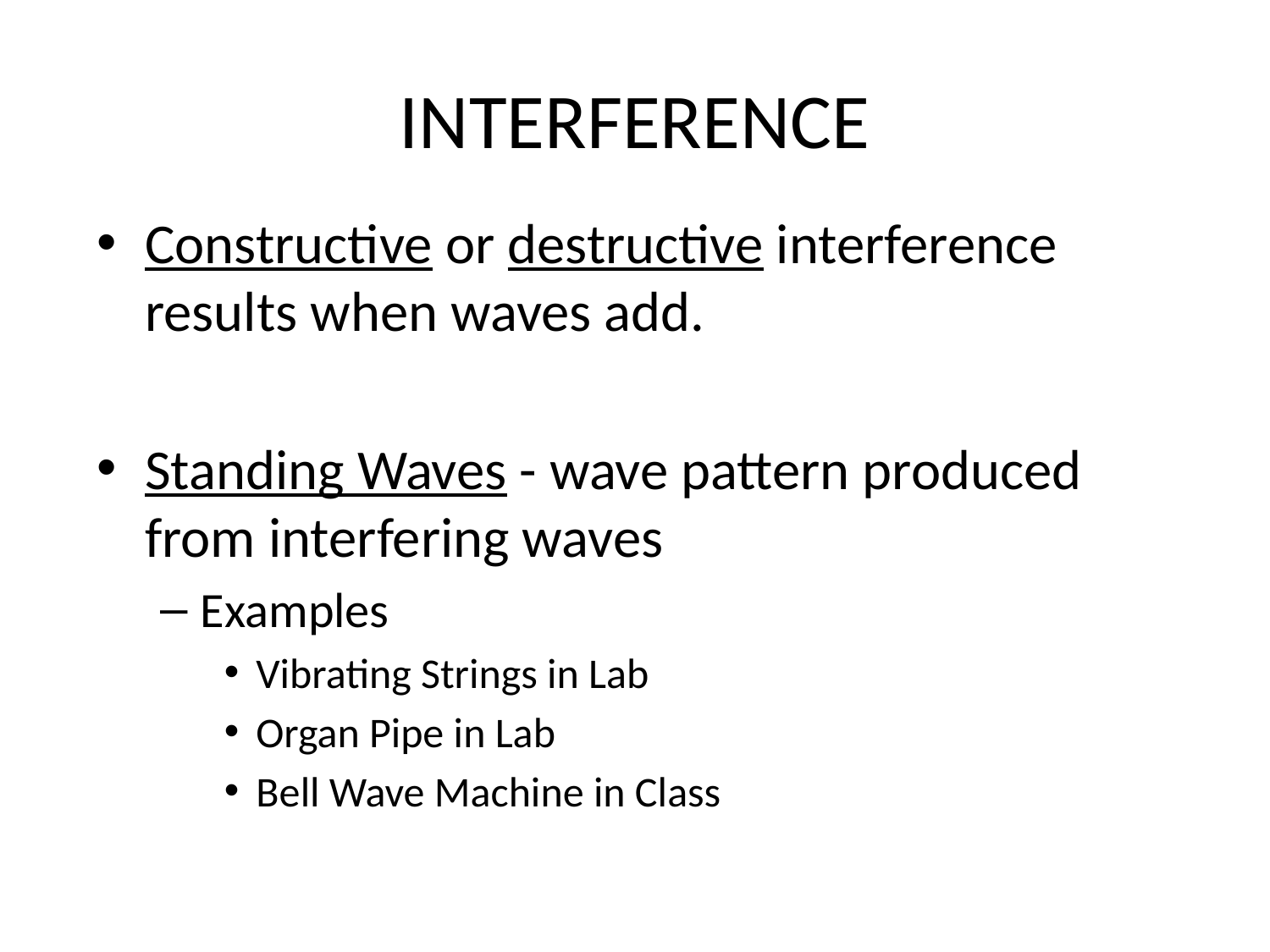

# INTERFERENCE
Constructive or destructive interference results when waves add.

Standing Waves - wave pattern produced from interfering waves
Examples
Vibrating Strings in Lab
Organ Pipe in Lab
Bell Wave Machine in Class